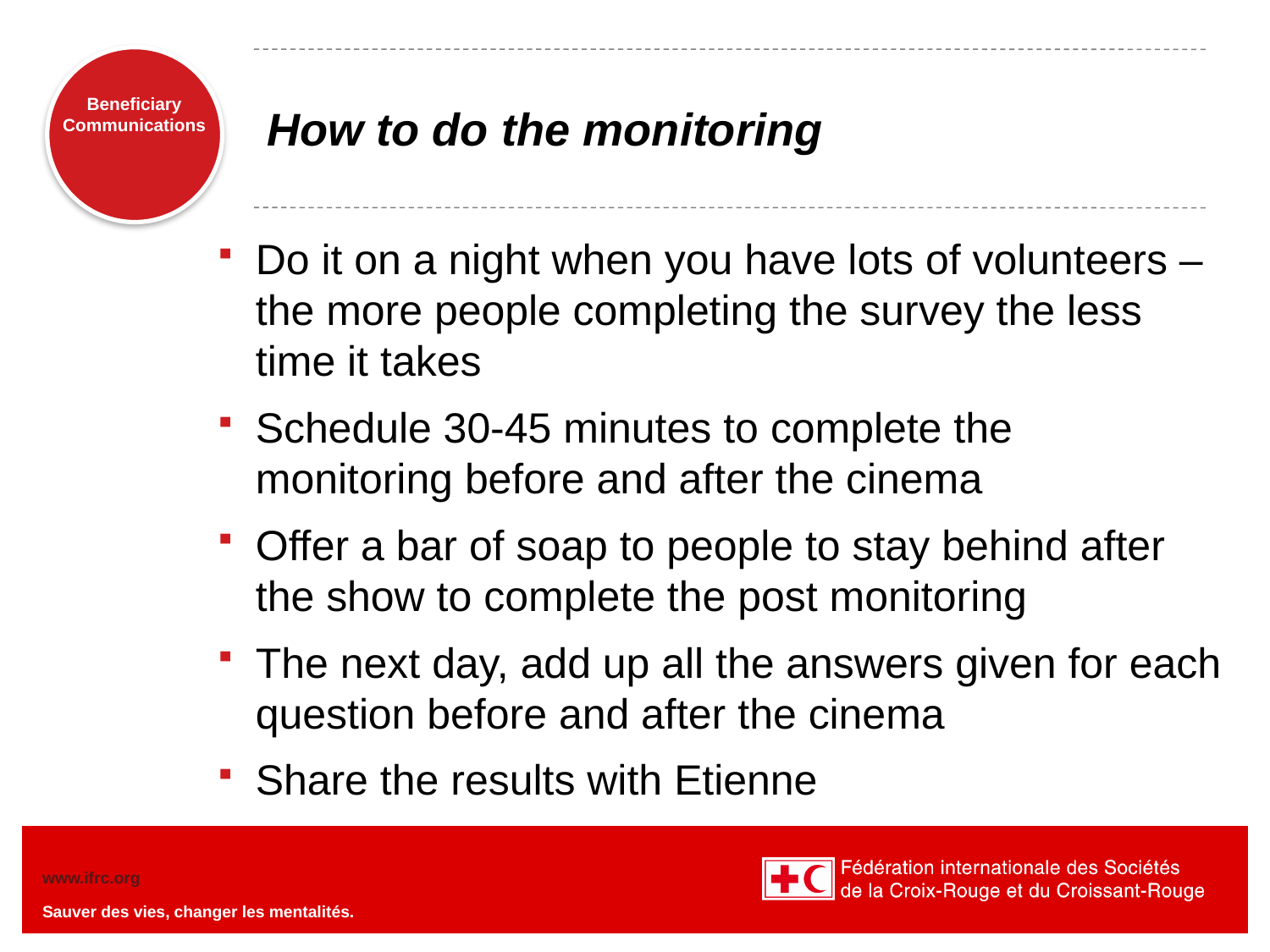

# How to do the monitoring
Do it on a night when you have lots of volunteers – the more people completing the survey the less time it takes
Schedule 30-45 minutes to complete the monitoring before and after the cinema
Offer a bar of soap to people to stay behind after the show to complete the post monitoring
The next day, add up all the answers given for each question before and after the cinema
Share the results with Etienne